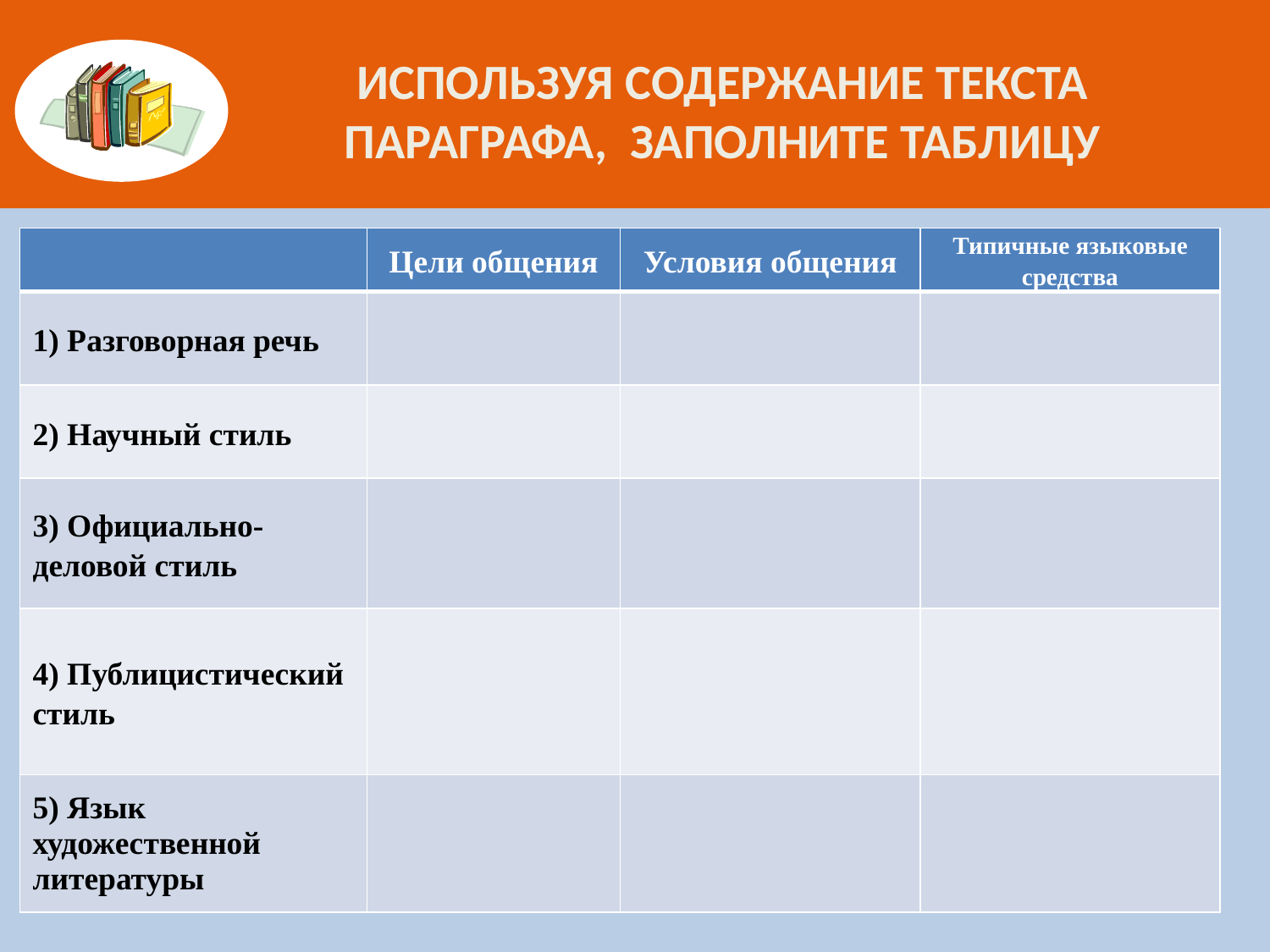

# используя содержание текста параграфа,  заполните таблицу
|  | Цели общения | Условия общения | Типичные языковые средства |
| --- | --- | --- | --- |
| 1) Разговорная речь |  |  |  |
| 2) Научный стиль |  |  |  |
| 3) Официально-деловой стиль |  |  |  |
| 4) Публицистический стиль |  |  |  |
| 5) Язык художественной литературы |  |  |  |